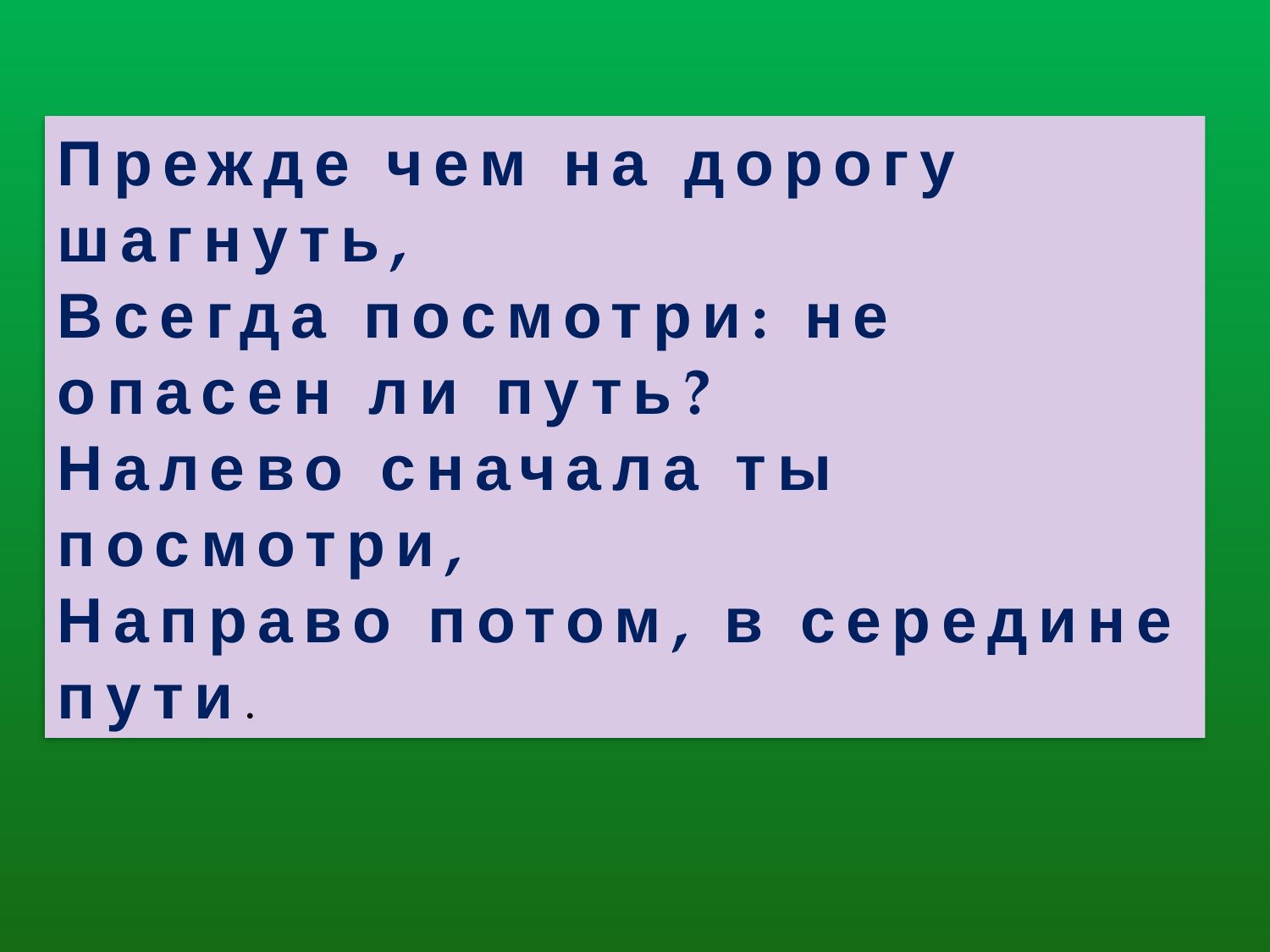

Прежде чем на дорогу
шагнуть,
Всегда посмотри: не опасен ли путь?
Налево сначала ты посмотри,
Направо потом, в середине пути.